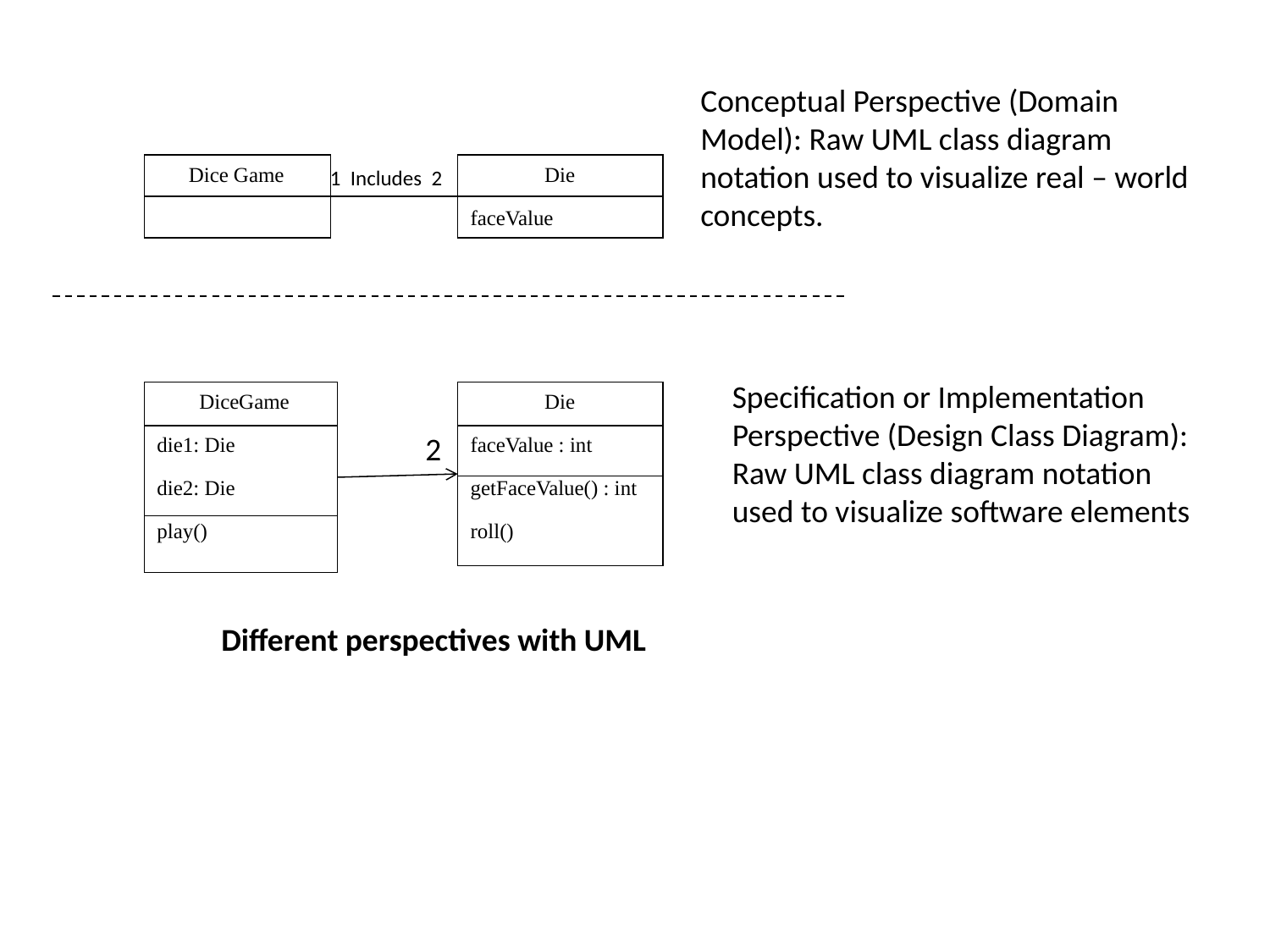

Conceptual Perspective (Domain Model): Raw UML class diagram notation used to visualize real – world concepts.
      Dice Game
              Die
faceValue
1  Includes  2
Specification or Implementation Perspective (Design Class Diagram): Raw UML class diagram notation used to visualize software elements
        DiceGame
die1: Die
die2: Die
play()

              Die
faceValue : int
getFaceValue() : int
roll()
2
Different perspectives with UML